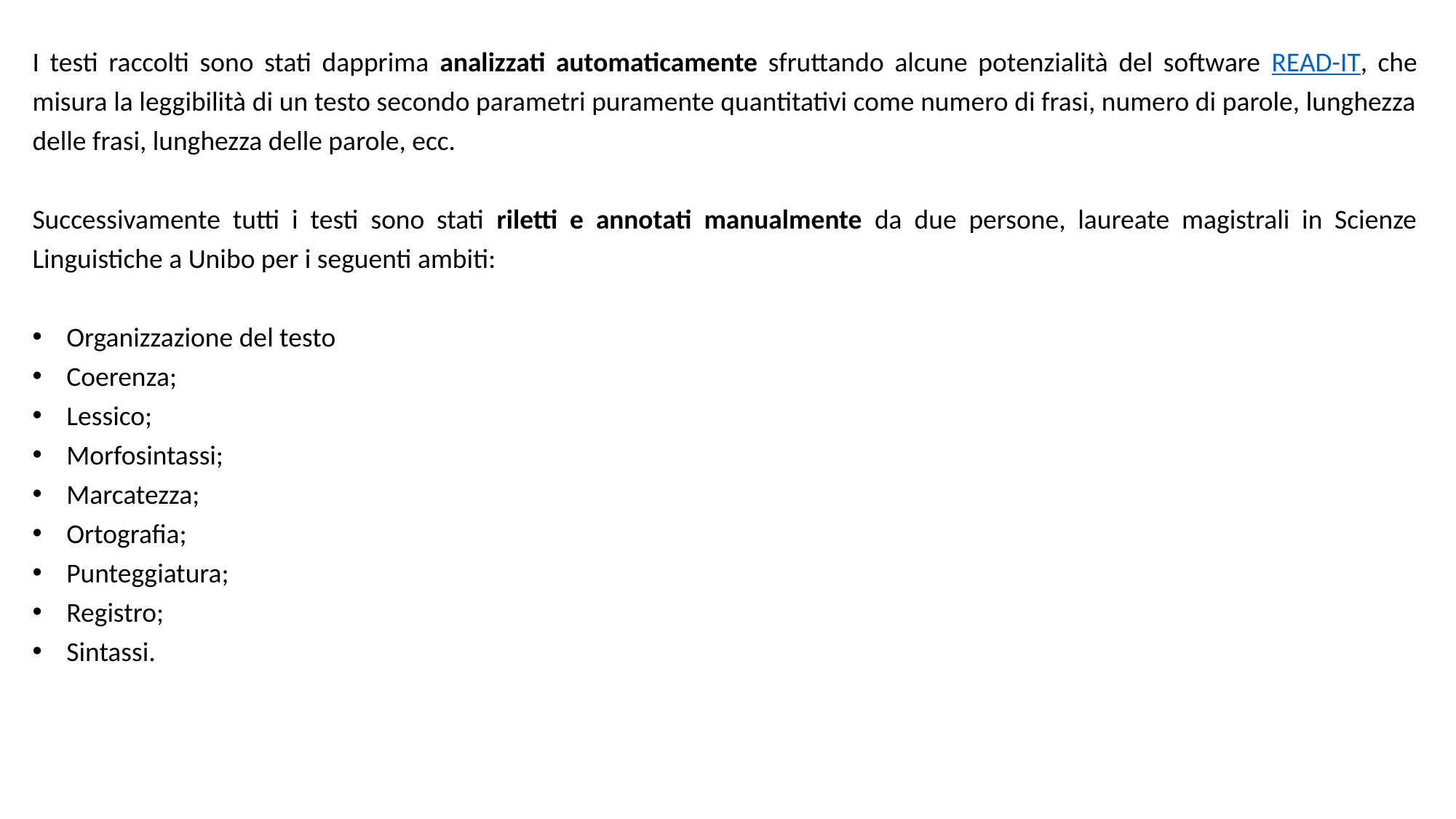

I testi raccolti sono stati dapprima analizzati automaticamente sfruttando alcune potenzialità del software READ-IT, che misura la leggibilità di un testo secondo parametri puramente quantitativi come numero di frasi, numero di parole, lunghezza delle frasi, lunghezza delle parole, ecc.

Successivamente tutti i testi sono stati riletti e annotati manualmente da due persone, laureate magistrali in Scienze Linguistiche a Unibo per i seguenti ambiti:

Organizzazione del testo
Coerenza;
Lessico;
Morfosintassi;
Marcatezza;
Ortografia;
Punteggiatura;
Registro;
Sintassi.